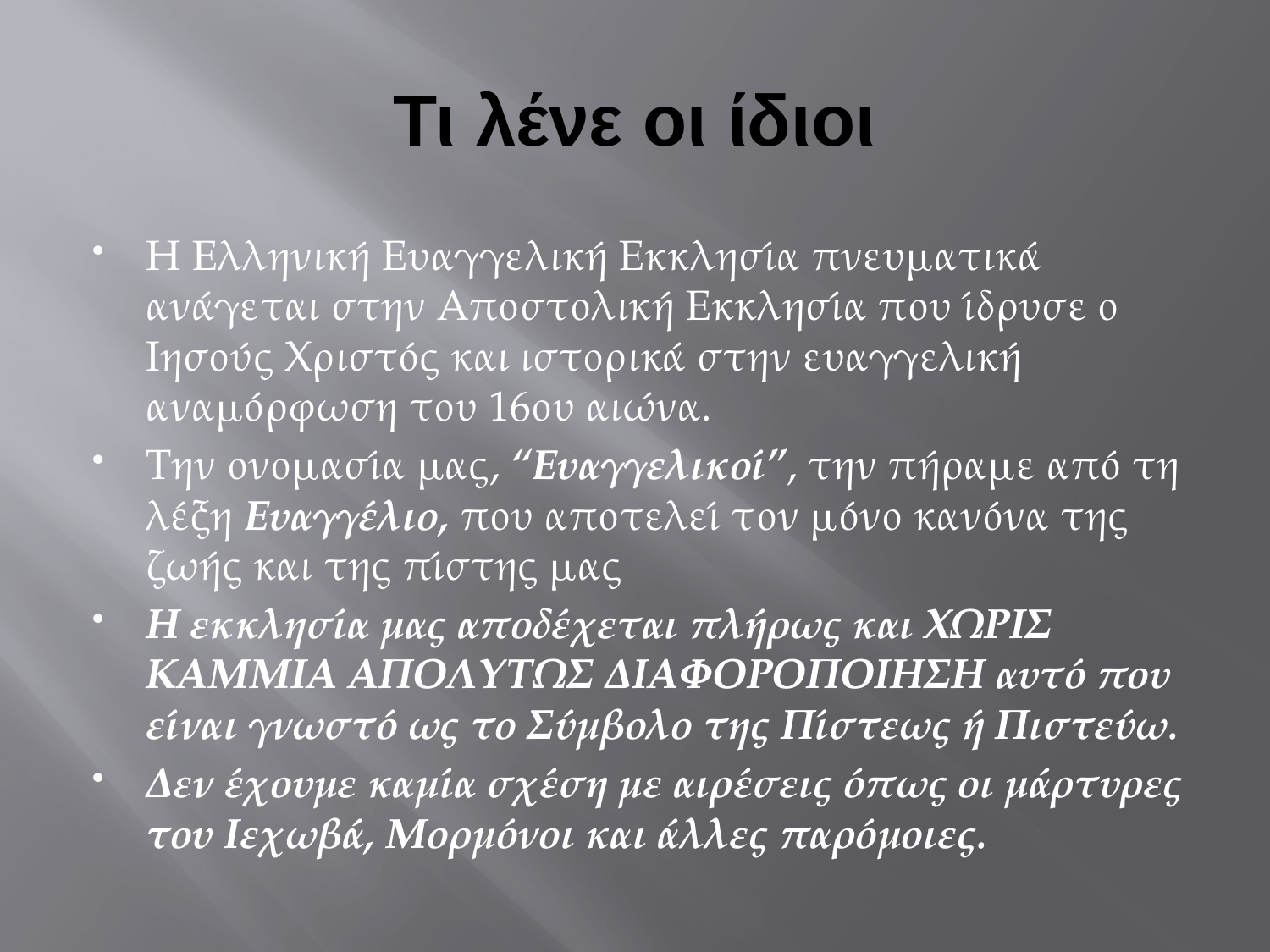

# Τι λένε οι ίδιοι
Η Ελληνική Ευαγγελική Εκκλησία πνευµατικά ανάγεται στην Αποστολική Εκκλησία που ίδρυσε ο Ιησούς Χριστός και ιστορικά στην ευαγγελική αναµόρφωση του 16ου αιώνα.
Την ονοµασία µας, “Ευαγγελικοί”, την πήραµε από τη λέξη Ευαγγέλιο, που αποτελεί τον µόνο κανόνα της ζωής και της πίστης µας
Η εκκλησία μας αποδέχεται πλήρως και ΧΩΡΙΣ ΚΑΜΜΙΑ ΑΠΟΛΥΤΩΣ ΔΙΑΦΟΡΟΠΟΙΗΣΗ αυτό που είναι γνωστό ως το Σύμβολο της Πίστεως ή Πιστεύω.
Δεν έχουμε καμία σχέση με αιρέσεις όπως οι μάρτυρες του Ιεχωβά, Μορμόνοι και άλλες παρόμοιες.